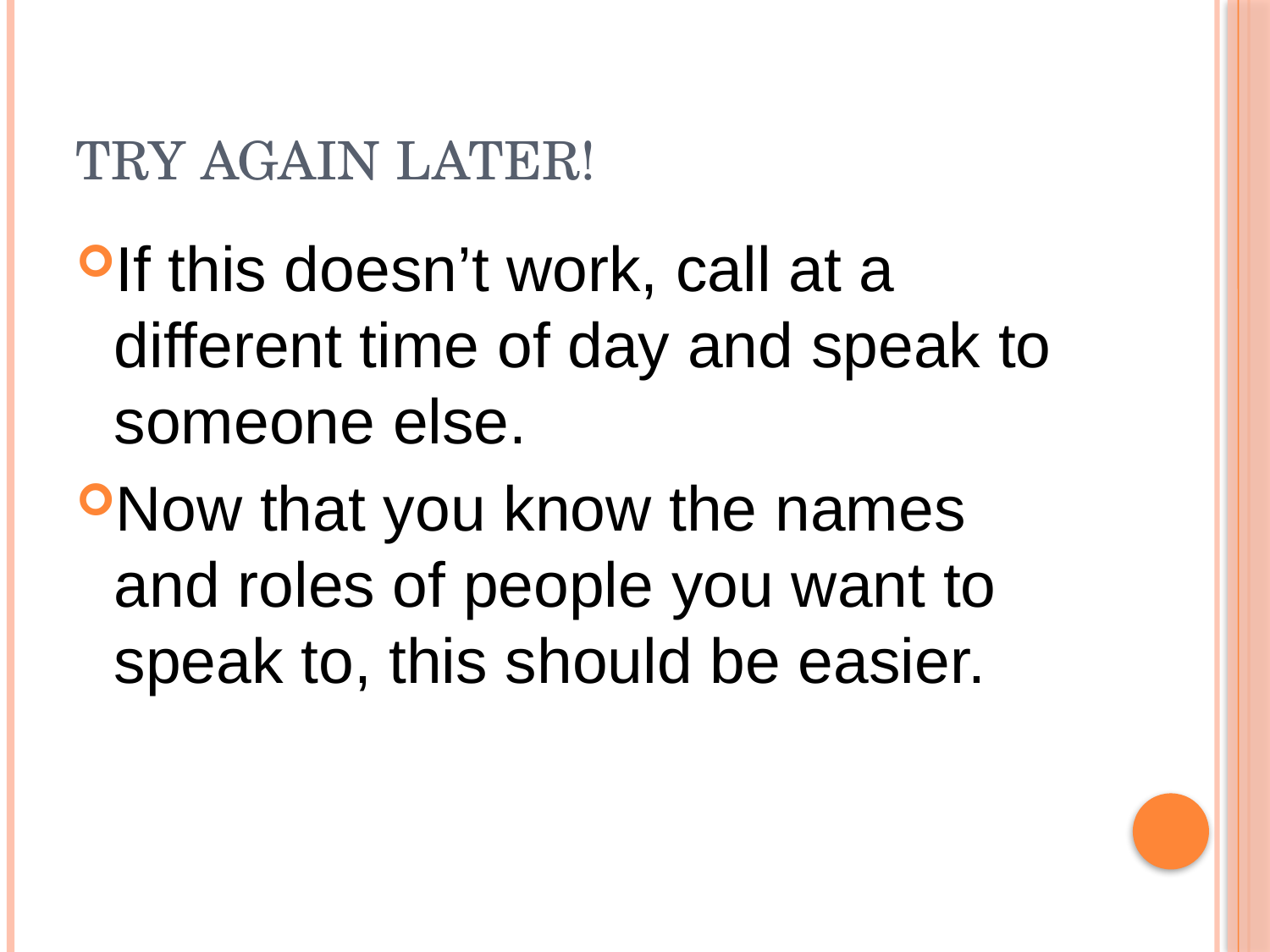

# Try again later!
If this doesn’t work, call at a different time of day and speak to someone else.
Now that you know the names and roles of people you want to speak to, this should be easier.